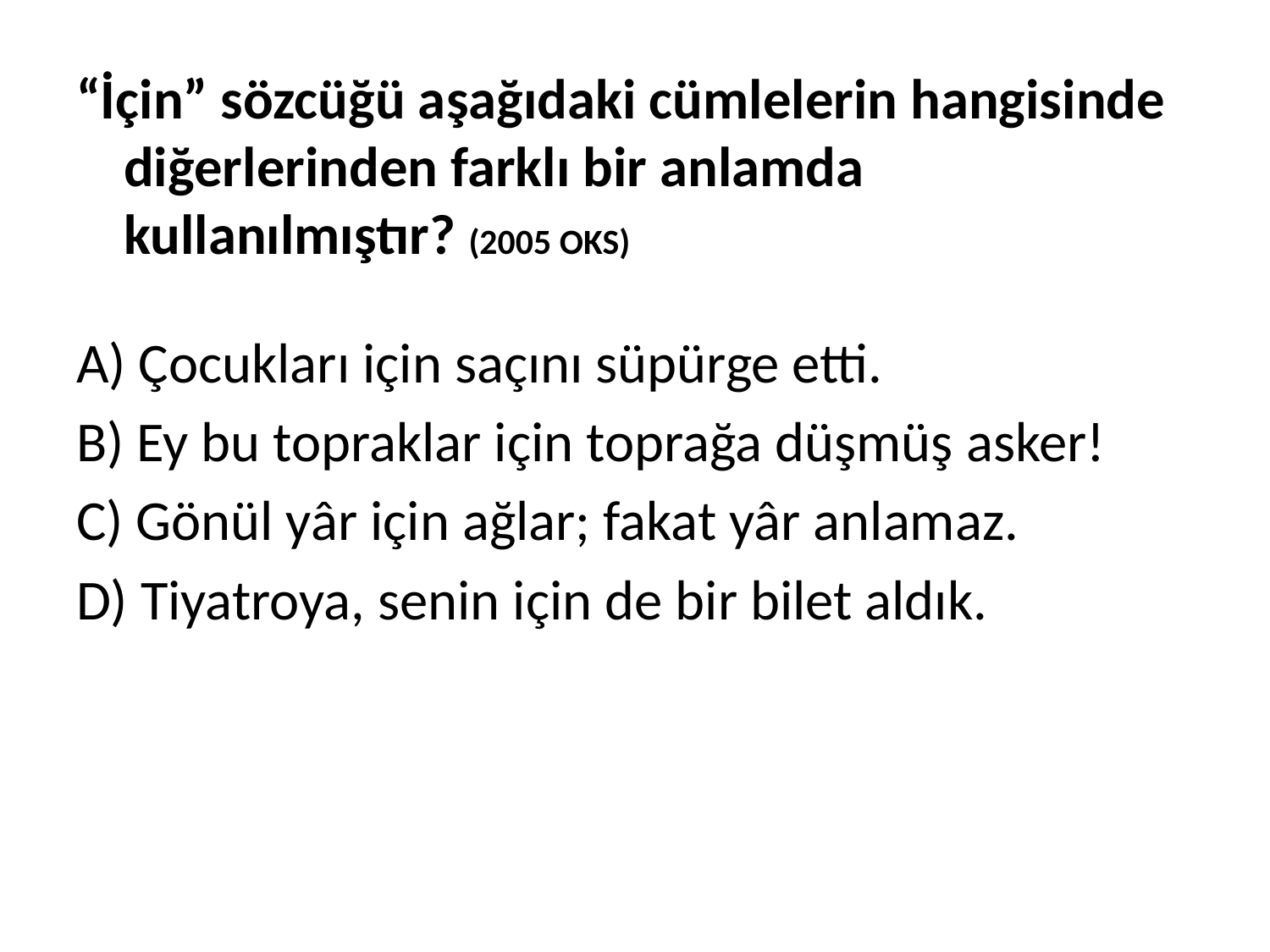

“İçin” sözcüğü aşağıdaki cümlelerin hangisinde diğerlerinden farklı bir anlamda kullanılmıştır? (2005 OKS)

A) Çocukları için saçını süpürge etti.
B) Ey bu topraklar için toprağa düşmüş asker!
C) Gönül yâr için ağlar; fakat yâr anlamaz.
D) Tiyatroya, senin için de bir bilet aldık.